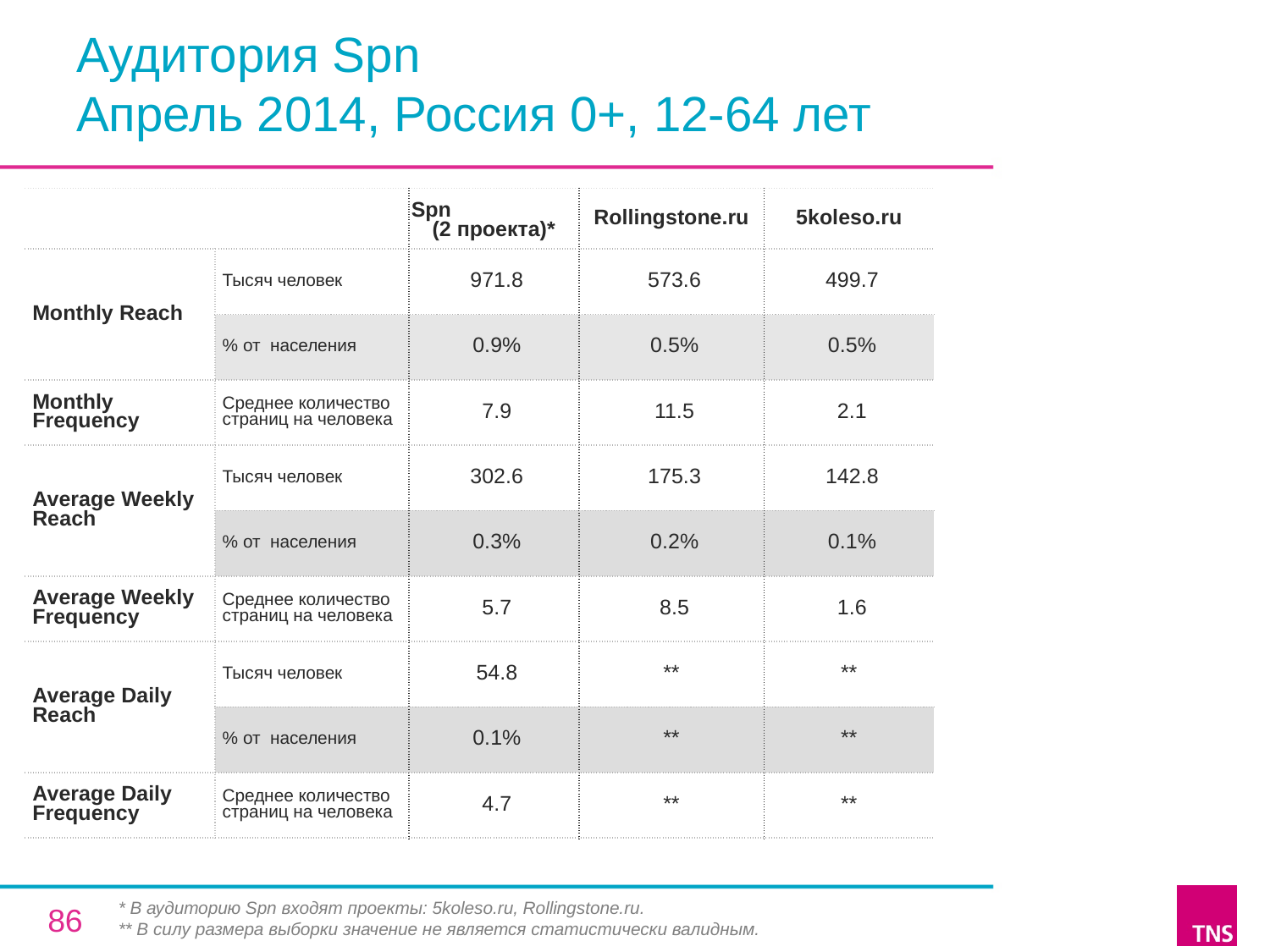

# Аудитория Spn Апрель 2014, Россия 0+, 12-64 лет
|  |  | Spn (2 проекта)\* | Rollingstone.ru | 5koleso.ru |
| --- | --- | --- | --- | --- |
| Monthly Reach | Тысяч человек | 971.8 | 573.6 | 499.7 |
|  | % от населения | 0.9% | 0.5% | 0.5% |
| Monthly Frequency | Среднее количество страниц на человека | 7.9 | 11.5 | 2.1 |
| Average Weekly Reach | Тысяч человек | 302.6 | 175.3 | 142.8 |
|  | % от населения | 0.3% | 0.2% | 0.1% |
| Average Weekly Frequency | Среднее количество страниц на человека | 5.7 | 8.5 | 1.6 |
| Average Daily Reach | Тысяч человек | 54.8 | \*\* | \*\* |
|  | % от населения | 0.1% | \*\* | \*\* |
| Average Daily Frequency | Среднее количество страниц на человека | 4.7 | \*\* | \*\* |
* В аудиторию Spn входят проекты: 5koleso.ru, Rollingstone.ru.
** В силу размера выборки значение не является статистически валидным.
86